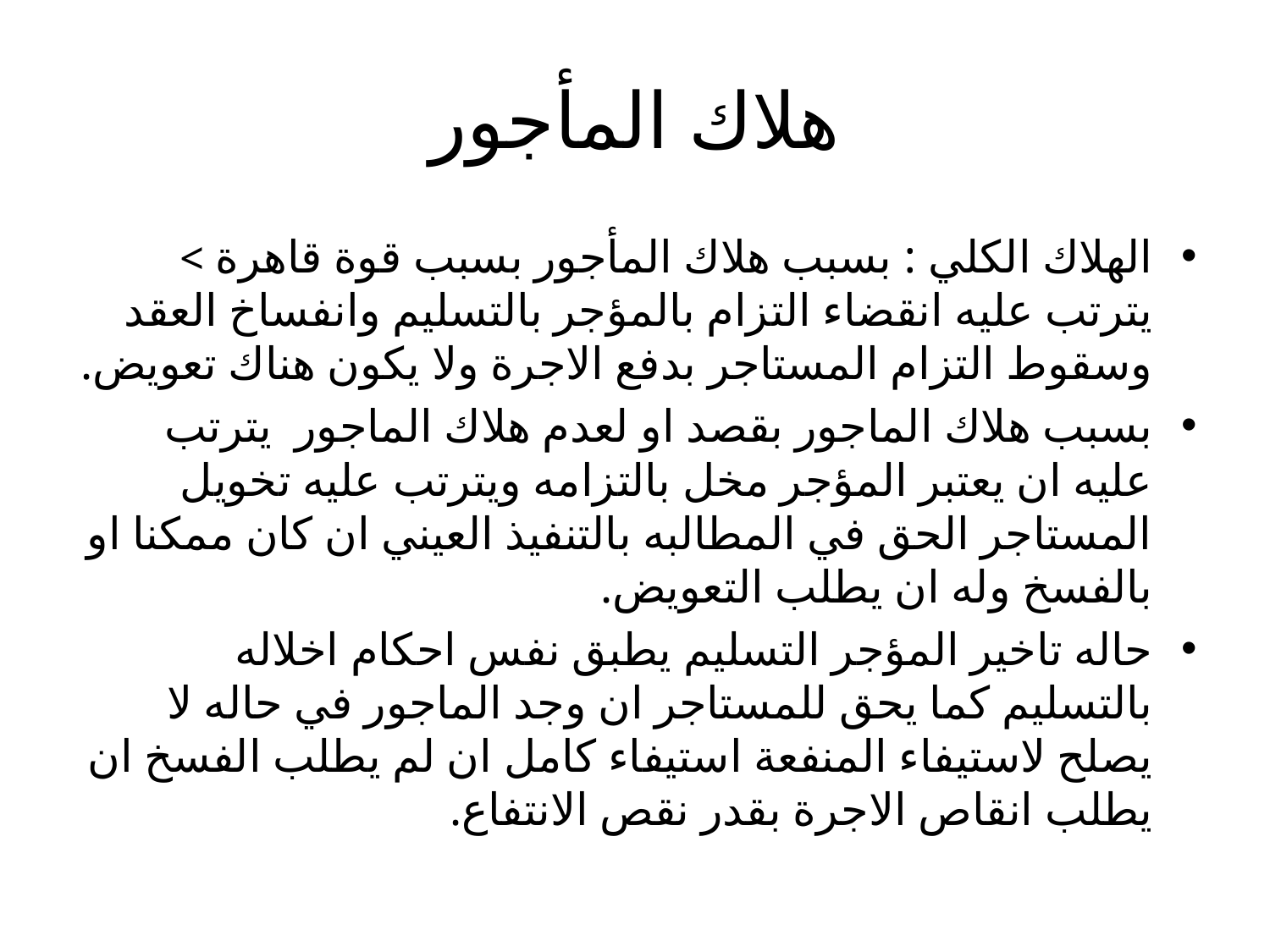

# هلاك المأجور
الهلاك الكلي : بسبب هلاك المأجور بسبب قوة قاهرة > يترتب عليه انقضاء التزام بالمؤجر بالتسليم وانفساخ العقد وسقوط التزام المستاجر بدفع الاجرة ولا يكون هناك تعويض.
بسبب هلاك الماجور بقصد او لعدم هلاك الماجور  يترتب عليه ان يعتبر المؤجر مخل بالتزامه ويترتب عليه تخويل المستاجر الحق في المطالبه بالتنفيذ العيني ان كان ممكنا او بالفسخ وله ان يطلب التعويض.
حاله تاخير المؤجر التسليم يطبق نفس احكام اخلاله بالتسليم كما يحق للمستاجر ان وجد الماجور في حاله لا يصلح لاستيفاء المنفعة استيفاء كامل ان لم يطلب الفسخ ان يطلب انقاص الاجرة بقدر نقص الانتفاع.